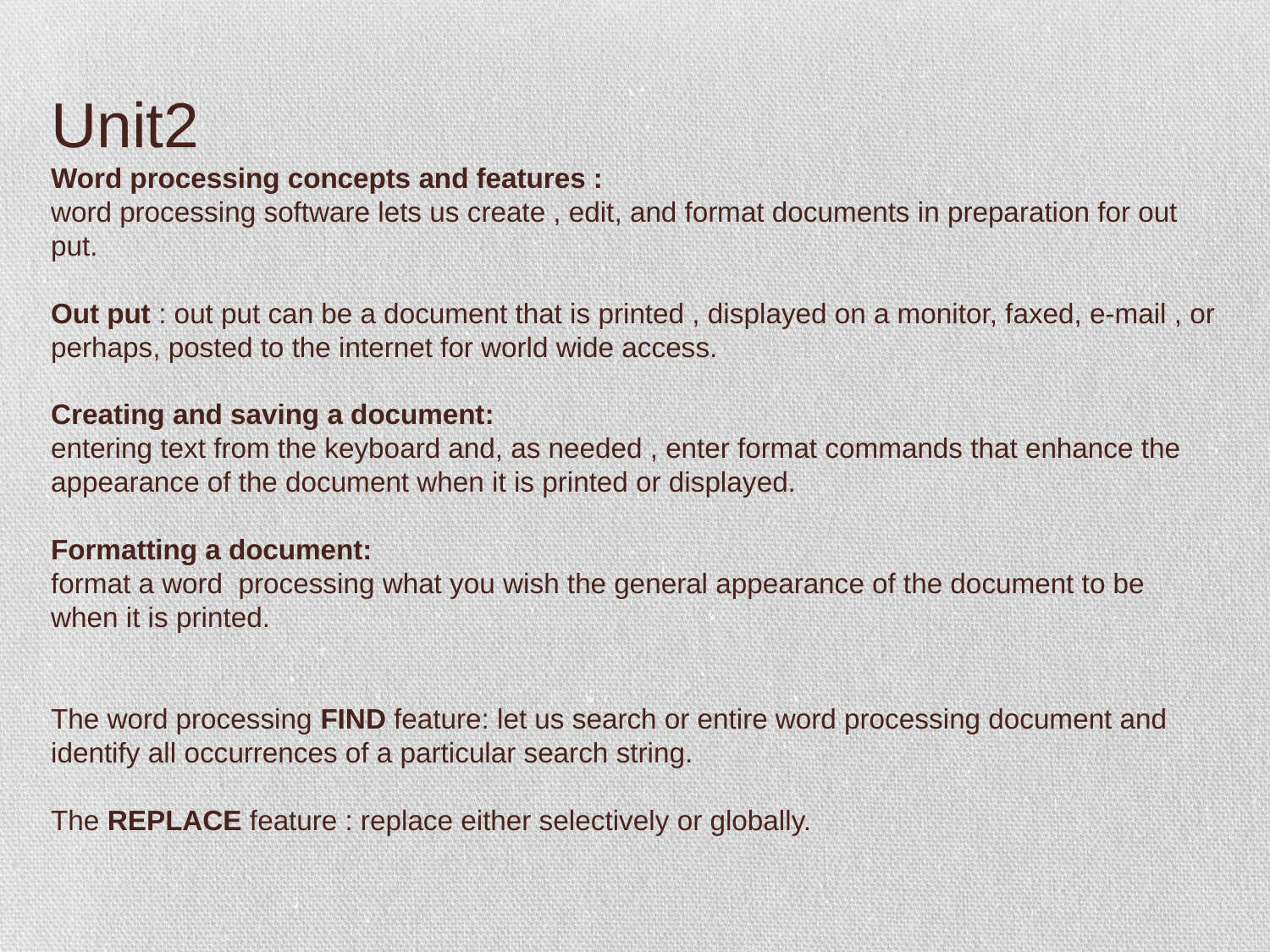

# Unit2 Word processing concepts and features : word processing software lets us create , edit, and format documents in preparation for out put. Out put : out put can be a document that is printed , displayed on a monitor, faxed, e-mail , or perhaps, posted to the internet for world wide access. Creating and saving a document: entering text from the keyboard and, as needed , enter format commands that enhance the appearance of the document when it is printed or displayed. Formatting a document: format a word  processing what you wish the general appearance of the document to be when it is printed. The word processing FIND feature: let us search or entire word processing document and identify all occurrences of a particular search string. The REPLACE feature : replace either selectively or globally.